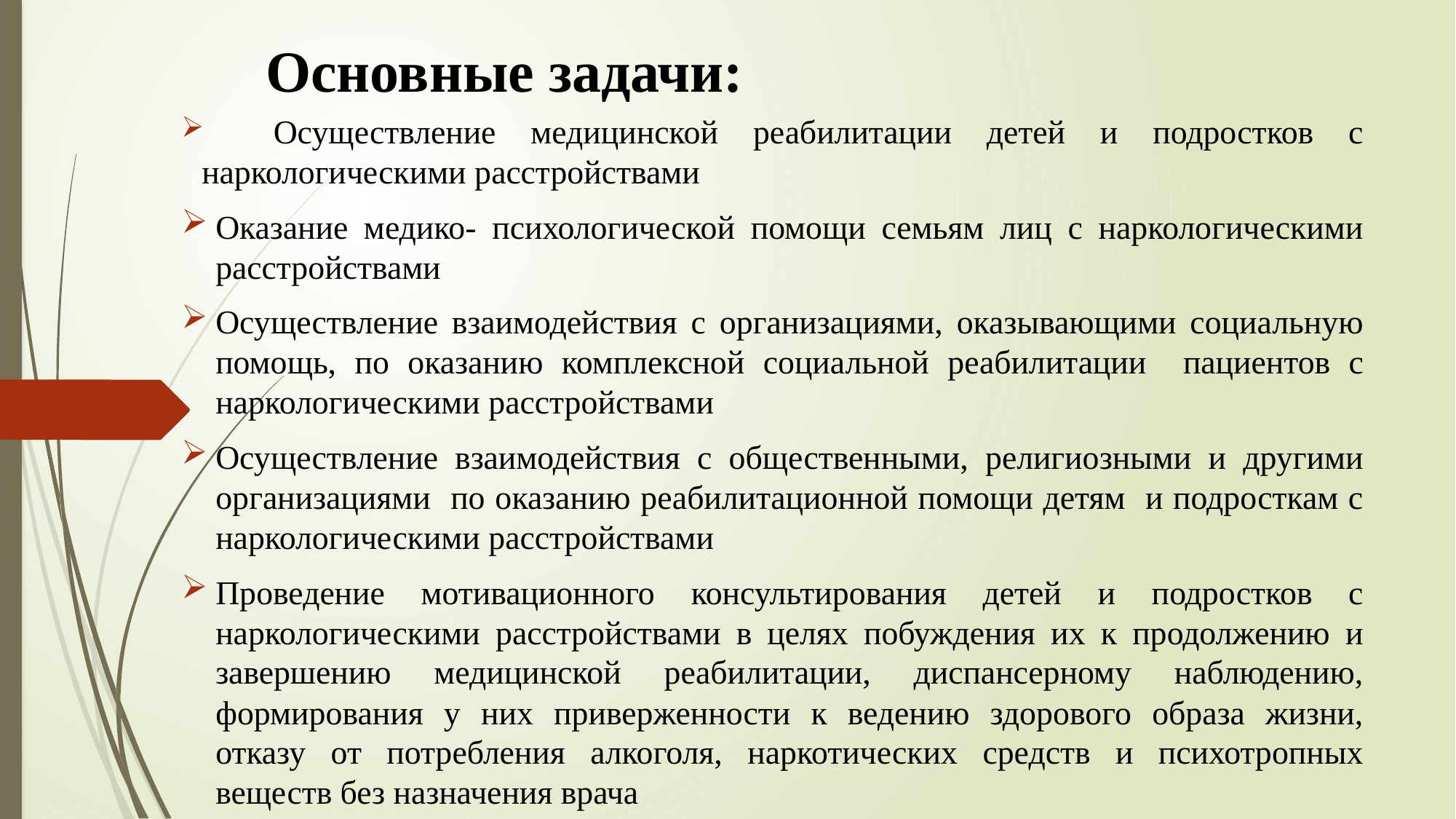

# Основные задачи:
  Осуществление медицинской реабилитации детей и подростков с наркологическими расстройствами
Оказание медико- психологической помощи семьям лиц с наркологическими расстройствами
Осуществление взаимодействия с организациями, оказывающими социальную помощь, по оказанию комплексной социальной реабилитации  пациентов с наркологическими расстройствами
Осуществление взаимодействия с общественными, религиозными и другими организациями  по оказанию реабилитационной помощи детям  и подросткам с наркологическими расстройствами
Проведение мотивационного консультирования детей и подростков с наркологическими расстройствами в целях побуждения их к продолжению и завершению медицинской реабилитации, диспансерному наблюдению, формирования у них приверженности к ведению здорового образа жизни, отказу от потребления алкоголя, наркотических средств и психотропных веществ без назначения врача